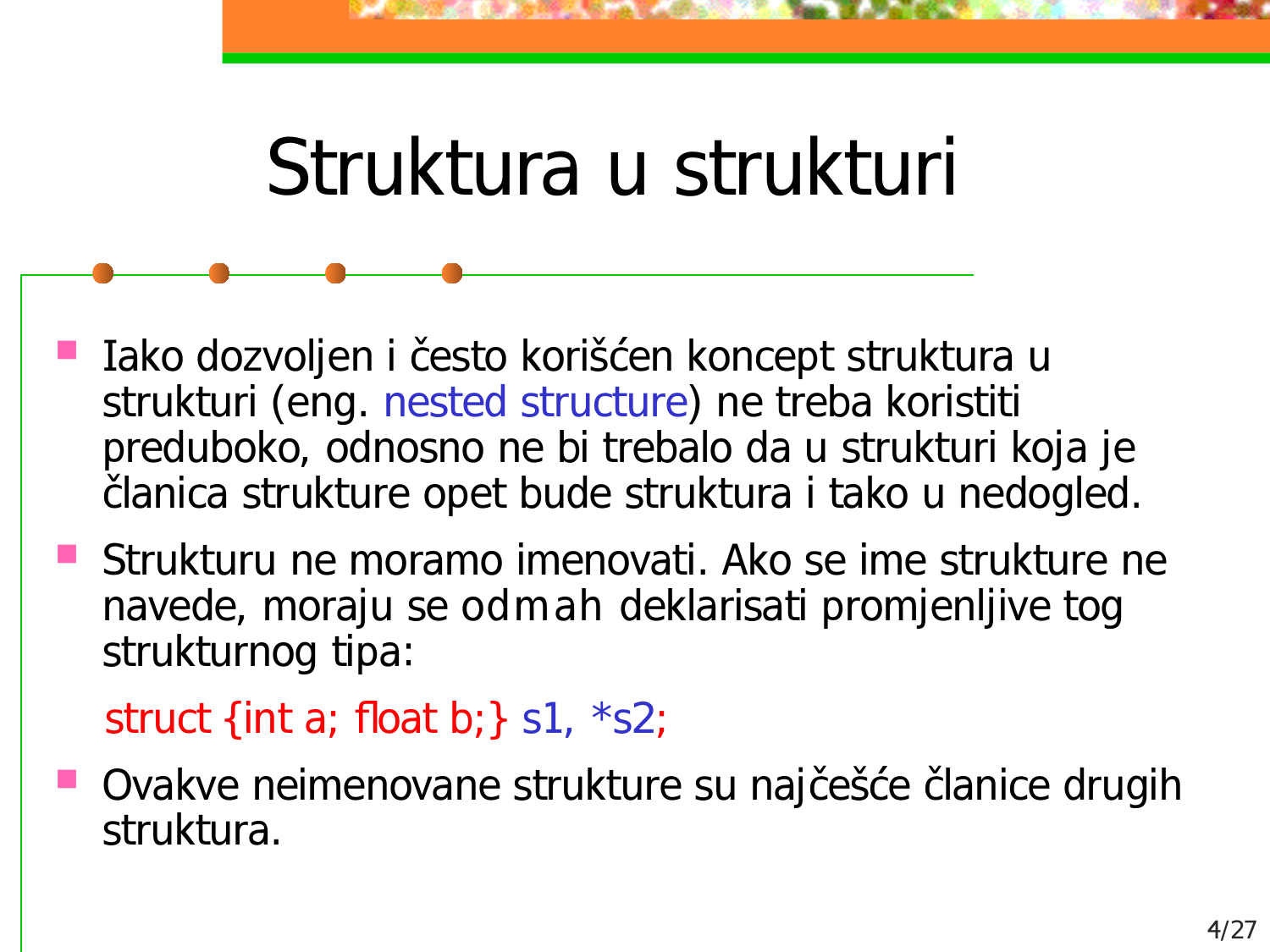

# Struktura u strukturi
Iako dozvoljen i često korišćen koncept struktura u strukturi (eng. nested structure) ne treba koristiti preduboko, odnosno ne bi trebalo da u strukturi koja je članica strukture opet bude struktura i tako u nedogled.
Strukturu ne moramo imenovati. Ako se ime strukture ne navede, moraju se odmah deklarisati promjenljive tog strukturnog tipa:
struct {int a; float b;} s1, *s2;
Ovakve neimenovane strukture su najčešće članice drugih struktura.
4/27